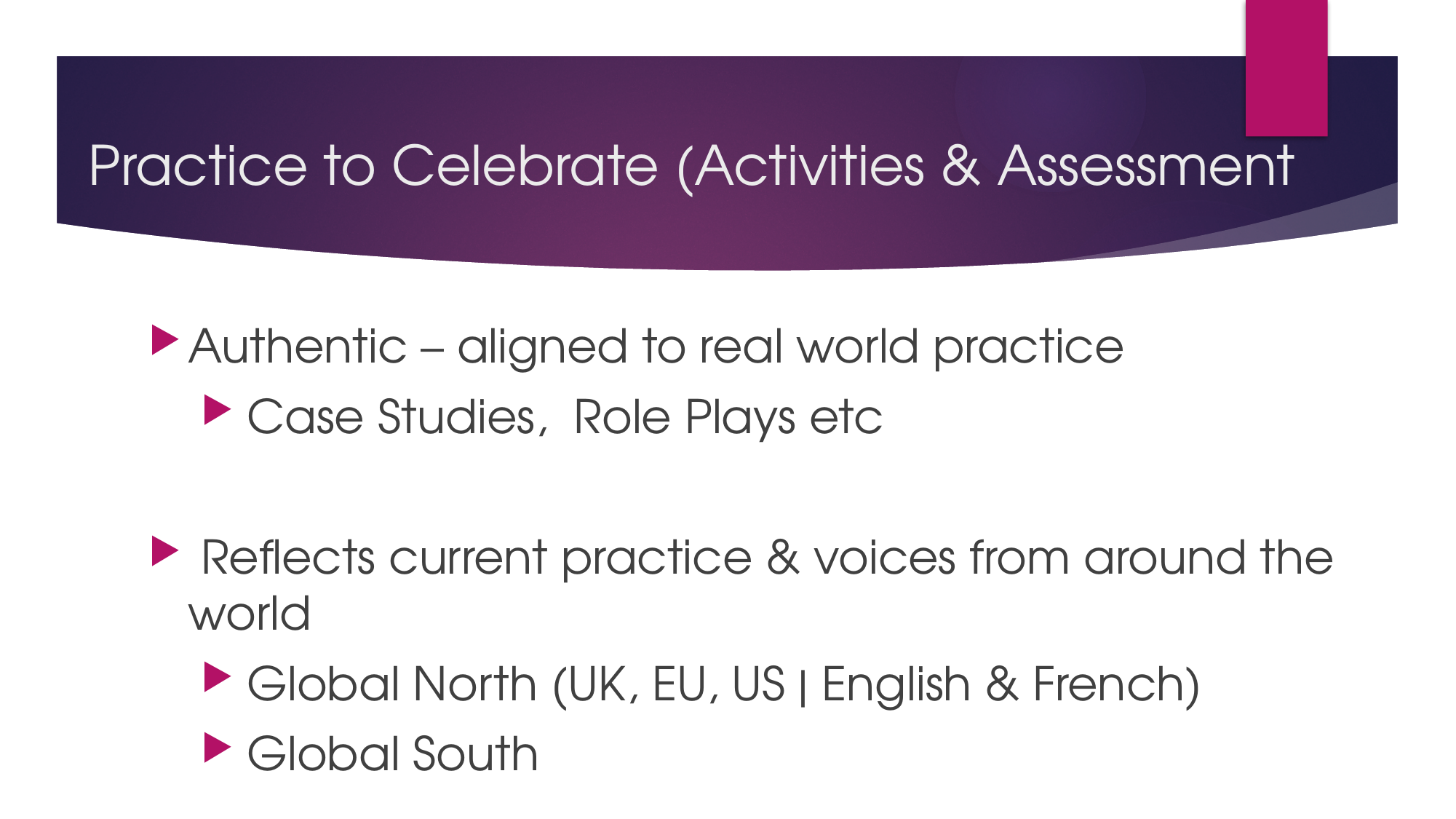

# Practice to Celebrate (Activities & Assessment
Authentic – aligned to real world practice
 Case Studies,  Role Plays etc

 Reflects current practice & voices from around the world
 Global North (UK, EU, US | English & French)
 Global South